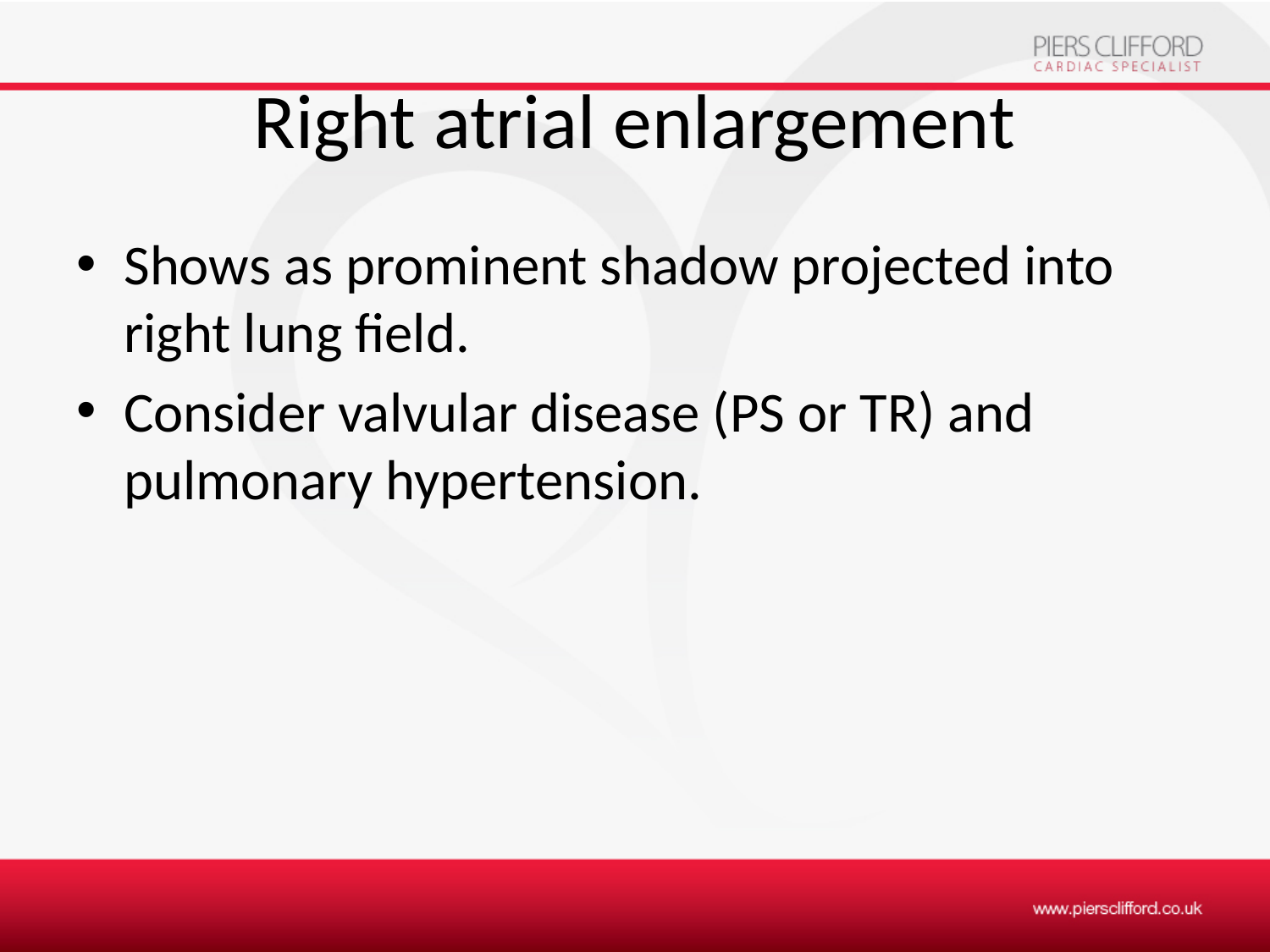

# Right atrial enlargement
Shows as prominent shadow projected into right lung field.
Consider valvular disease (PS or TR) and pulmonary hypertension.